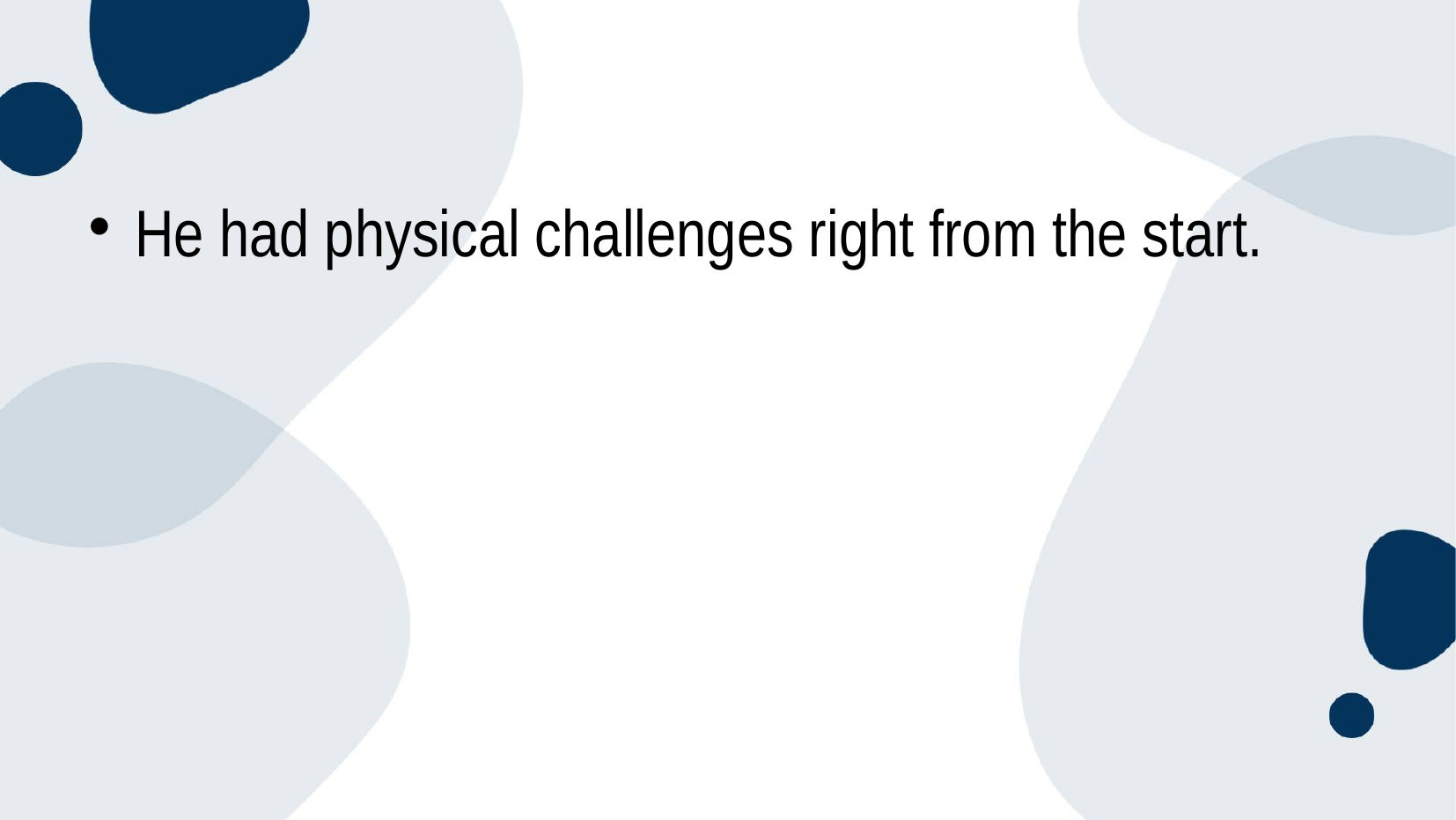

#
He had physical challenges right from the start.